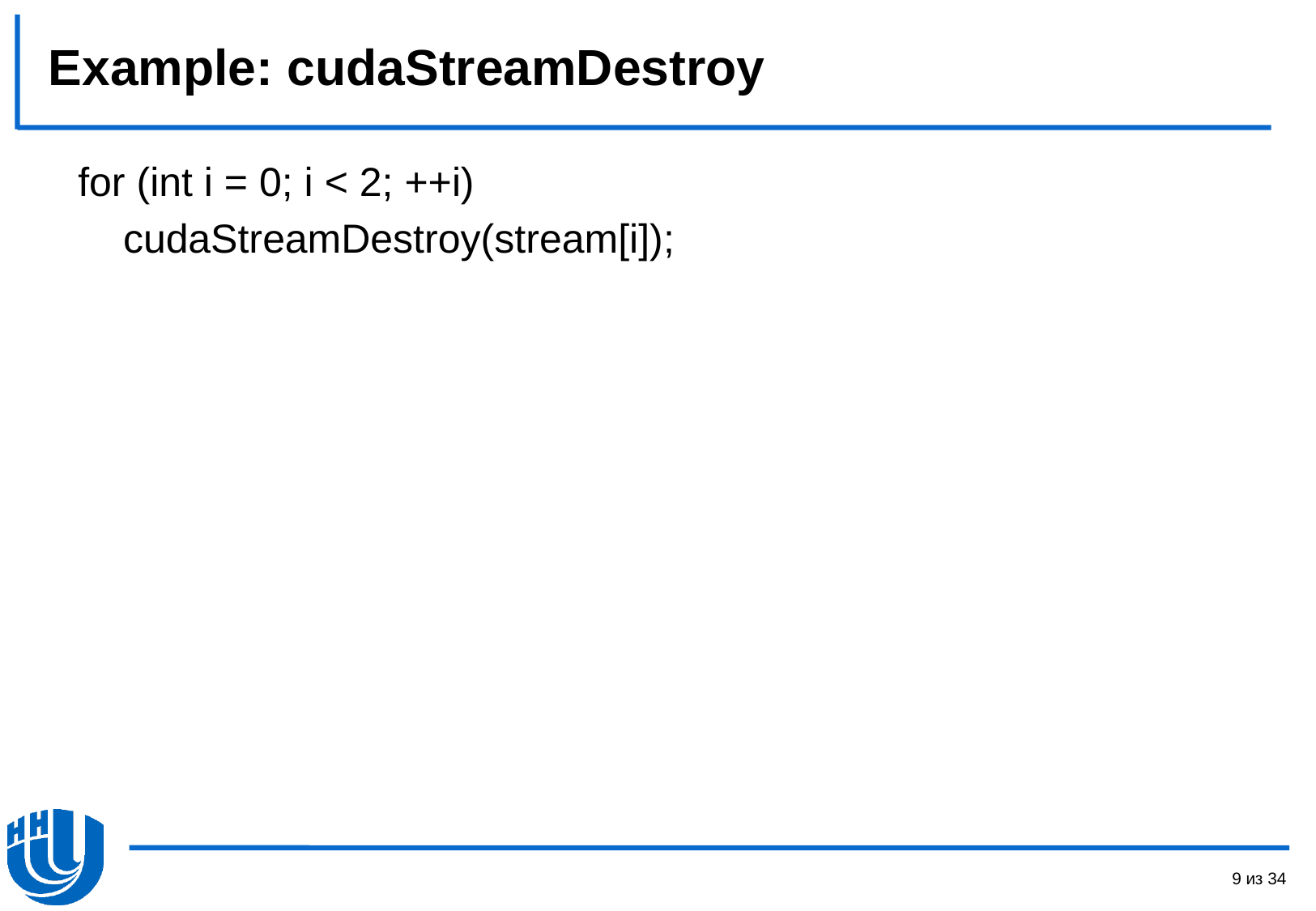

# Example: cudaStreamDestroy
for (int i = 0; i < 2; ++i)
    cudaStreamDestroy(stream[i]);
9